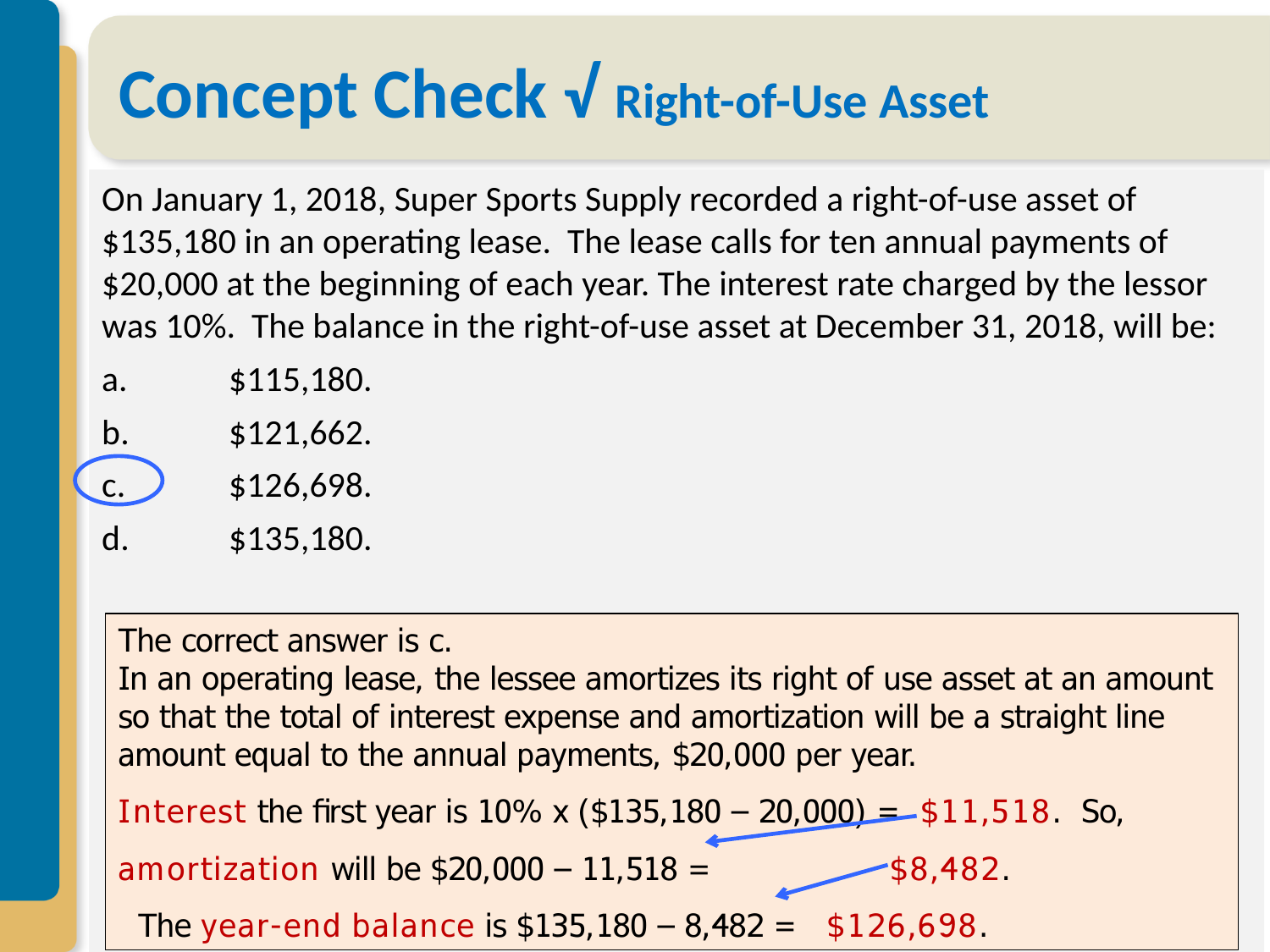

# Concept Check √ Right-of-Use Asset
On January 1, 2018, Super Sports Supply recorded a right-of-use asset of $135,180 in an operating lease.  The lease calls for ten annual payments of $20,000 at the beginning of each year. The interest rate charged by the lessor was 10%.  The balance in the right-of-use asset at December 31, 2018, will be:
a.	$115,180.
b.	$121,662.
c.	$126,698.
d.	$135,180.

The correct answer is c.
In an operating lease, the lessee amortizes its right of use asset at an amount so that the total of interest expense and amortization will be a straight line amount equal to the annual payments, $20,000 per year.
Interest the first year is 10% x ($135,180 – 20,000) =  $11,518.  So,         amortization will be $20,000 – 11,518 =                  $8,482.
  The year-end balance is $135,180 – 8,482 =   $126,698.